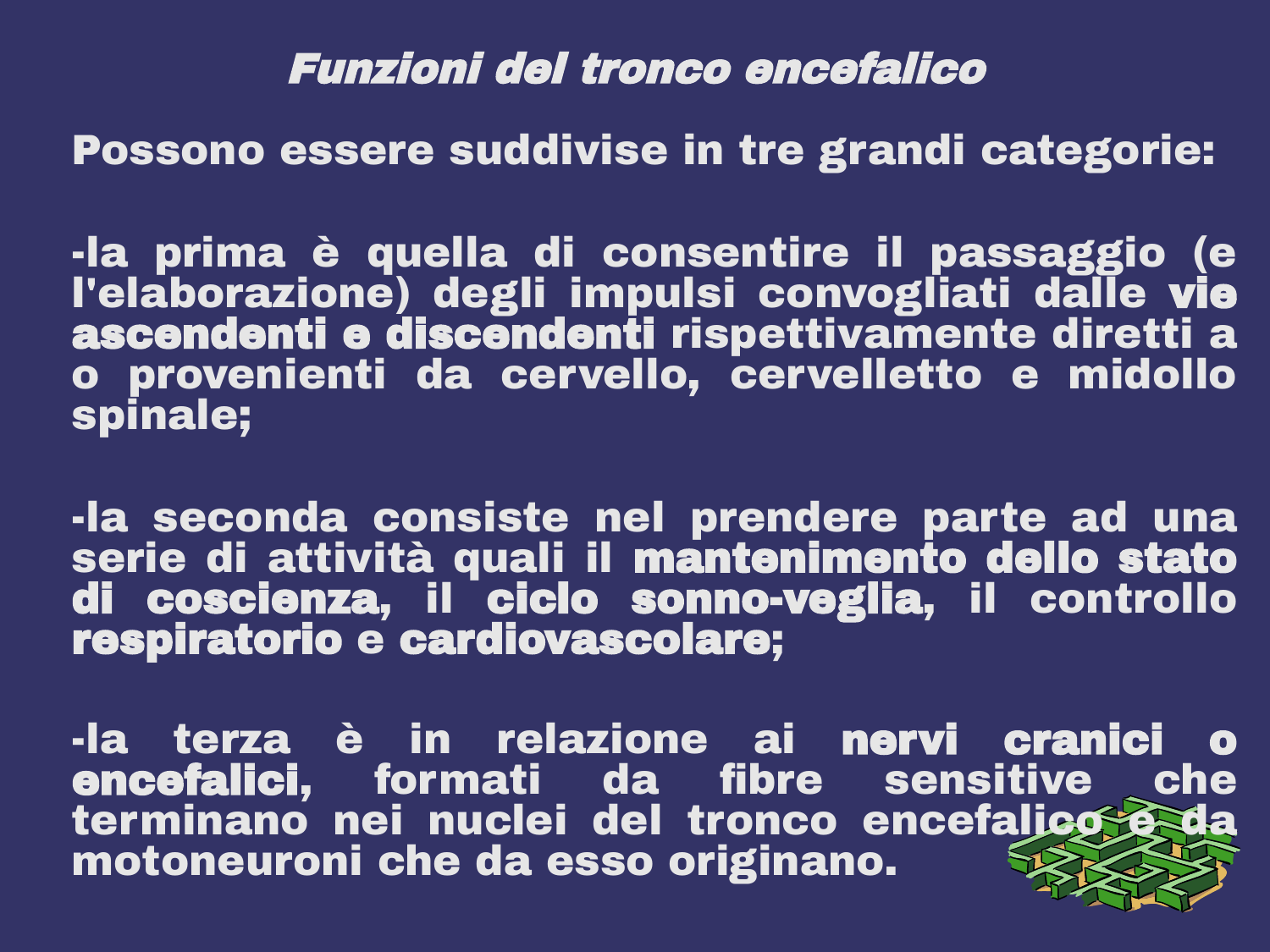

# Funzioni del tronco encefalico
	Possono essere suddivise in tre grandi categorie:

	-la prima è quella di consentire il passaggio (e l'elaborazione) degli impulsi convogliati dalle vie ascendenti e discendenti rispettivamente diretti a o provenienti da cervello, cervelletto e midollo spinale;

	-la seconda consiste nel prendere parte ad una serie di attività quali il mantenimento dello stato di coscienza, il ciclo sonno-veglia, il controllo respiratorio e cardiovascolare;

	-la terza è in relazione ai nervi cranici o encefalici, formati da fibre sensitive che terminano nei nuclei del tronco encefalico e da motoneuroni che da esso originano.